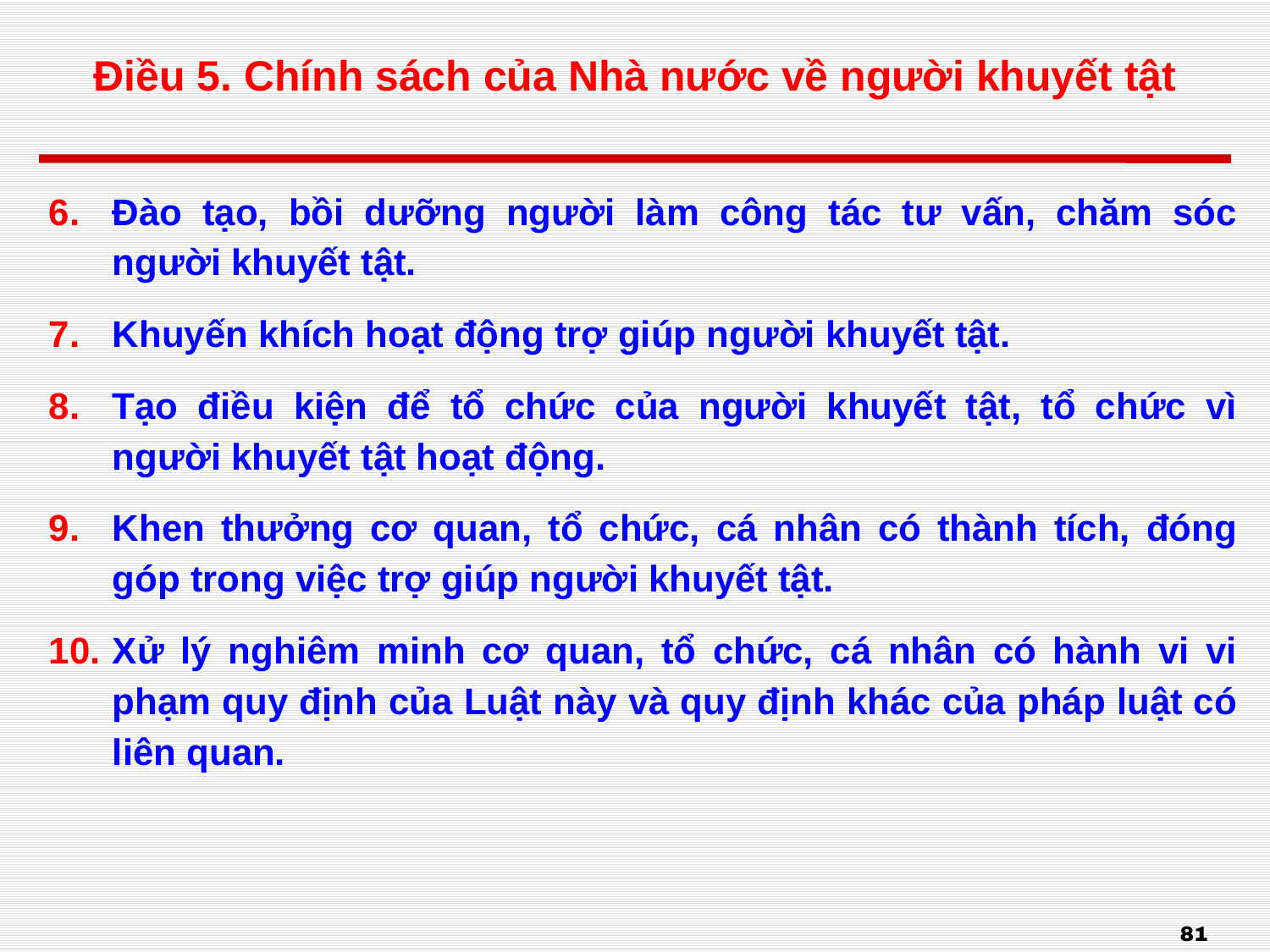

# Điều 5. Chính sách của Nhà nước về người khuyết tật
Đào tạo, bồi dưỡng người làm công tác tư vấn, chăm sóc người khuyết tật.
Khuyến khích hoạt động trợ giúp người khuyết tật.
Tạo điều kiện để tổ chức của người khuyết tật, tổ chức vì người khuyết tật hoạt động.
Khen thưởng cơ quan, tổ chức, cá nhân có thành tích, đóng góp trong việc trợ giúp người khuyết tật.
Xử lý nghiêm minh cơ quan, tổ chức, cá nhân có hành vi vi phạm quy định của Luật này và quy định khác của pháp luật có liên quan.